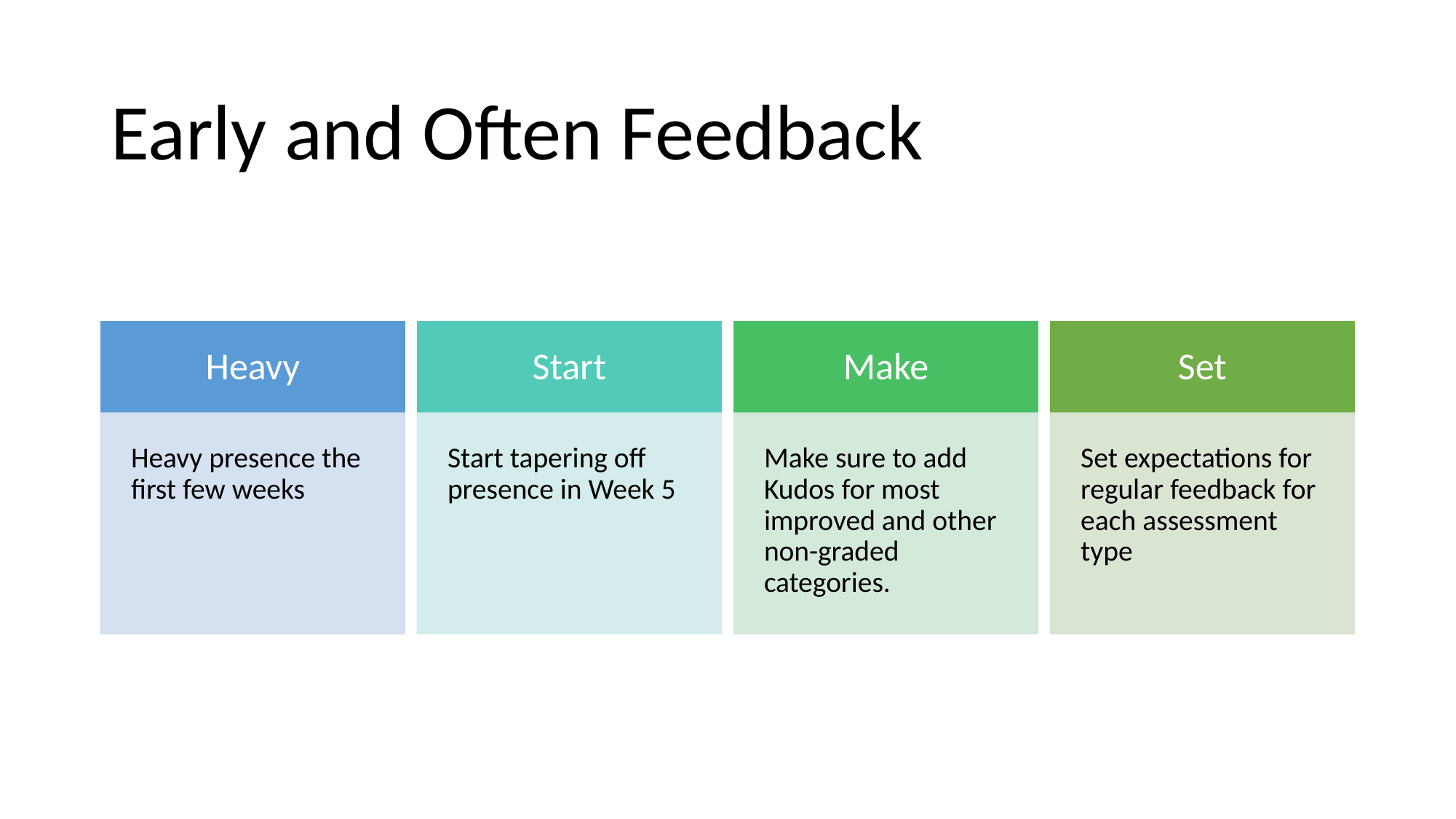

# Early and Often Feedback
Heavy
Heavy presence the first few weeks
Start
Start tapering off presence in Week 5
Make
Make sure to add Kudos for most improved and other non-graded categories.
Set
Set expectations for regular feedback for each assessment type